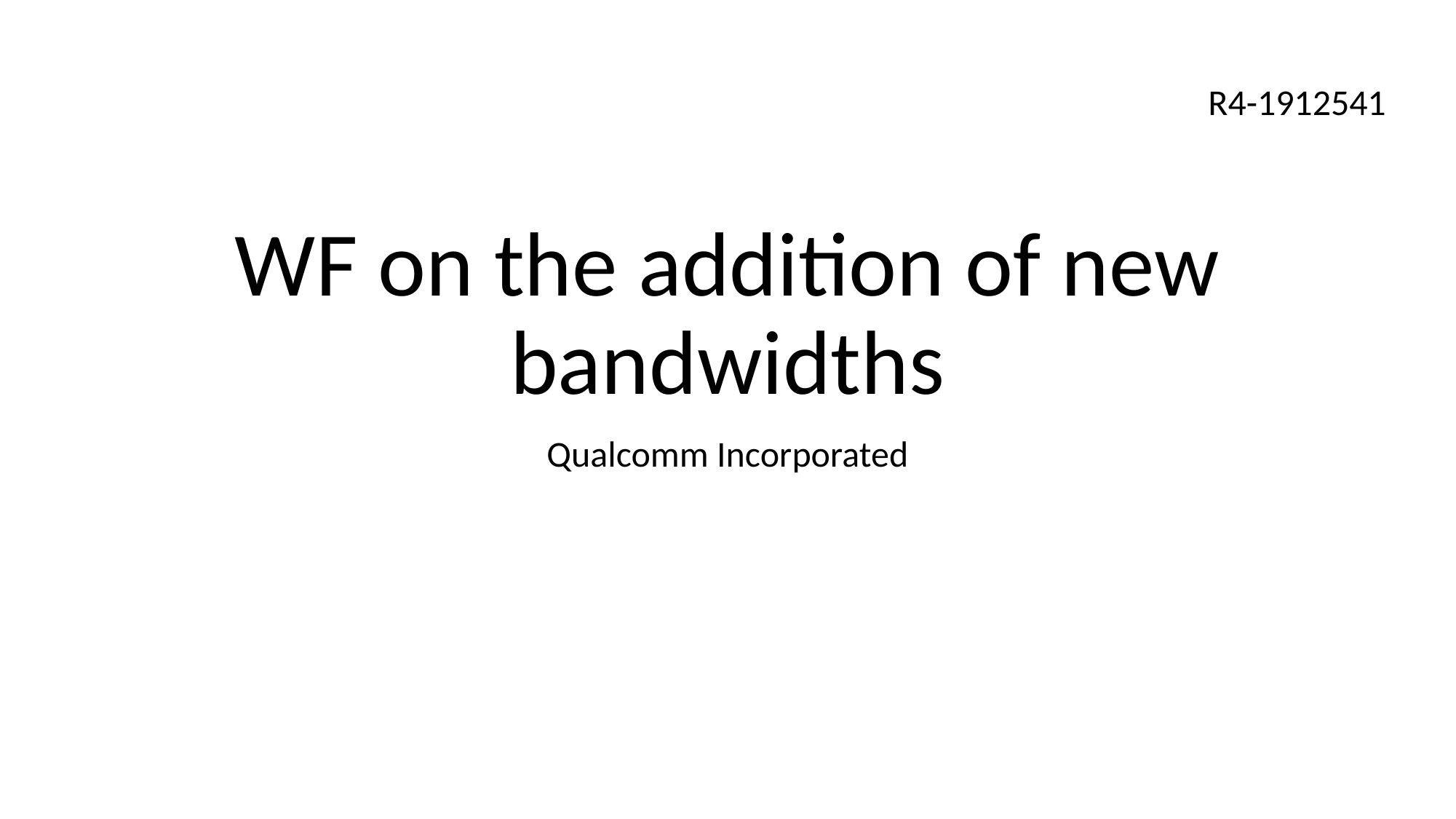

R4-1912541
# WF on the addition of new bandwidths
Qualcomm Incorporated